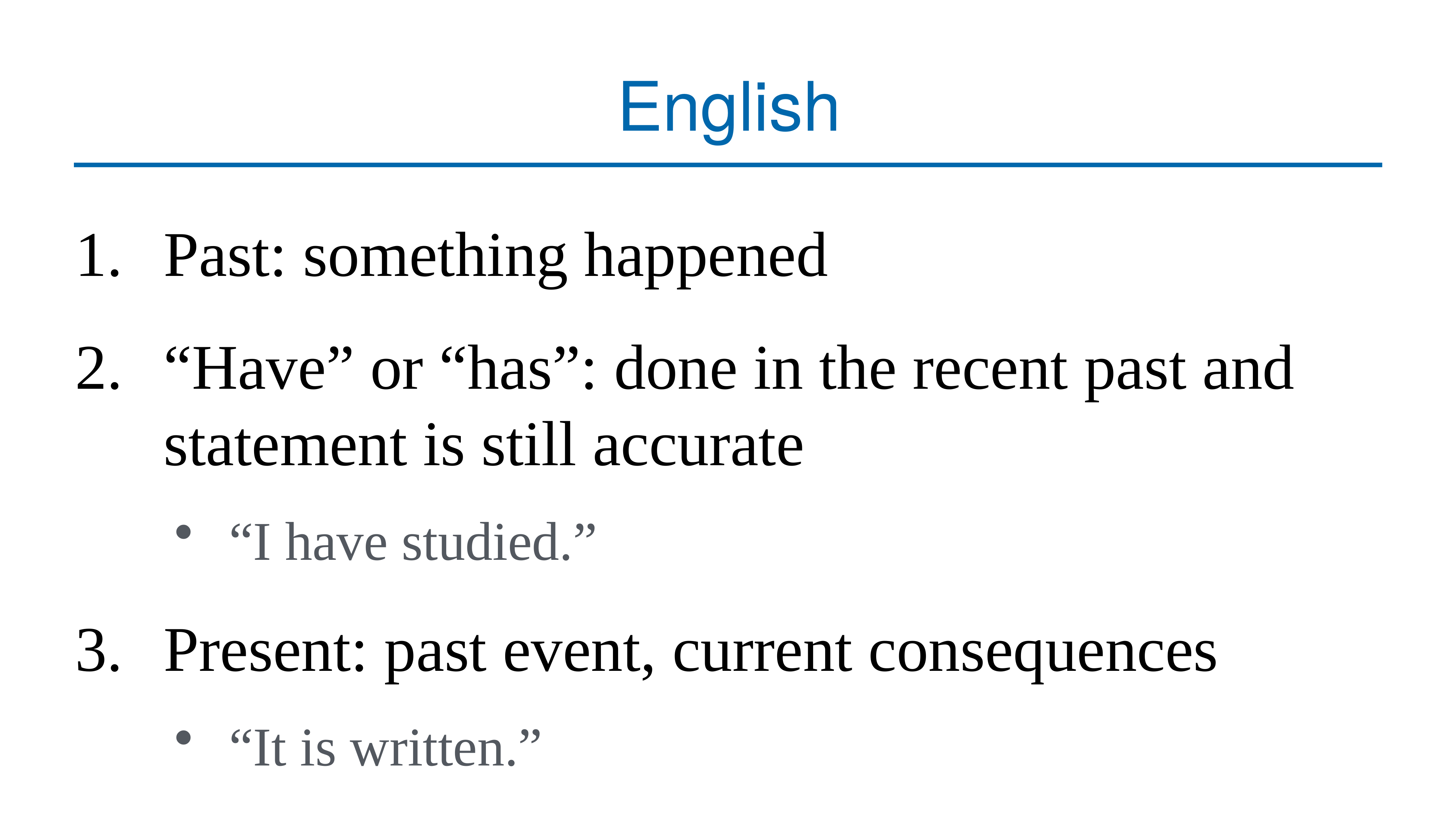

# English
Past: something happened
“Have” or “has”: done in the recent past and statement is still accurate
“I have studied.”
Present: past event, current consequences
“It is written.”